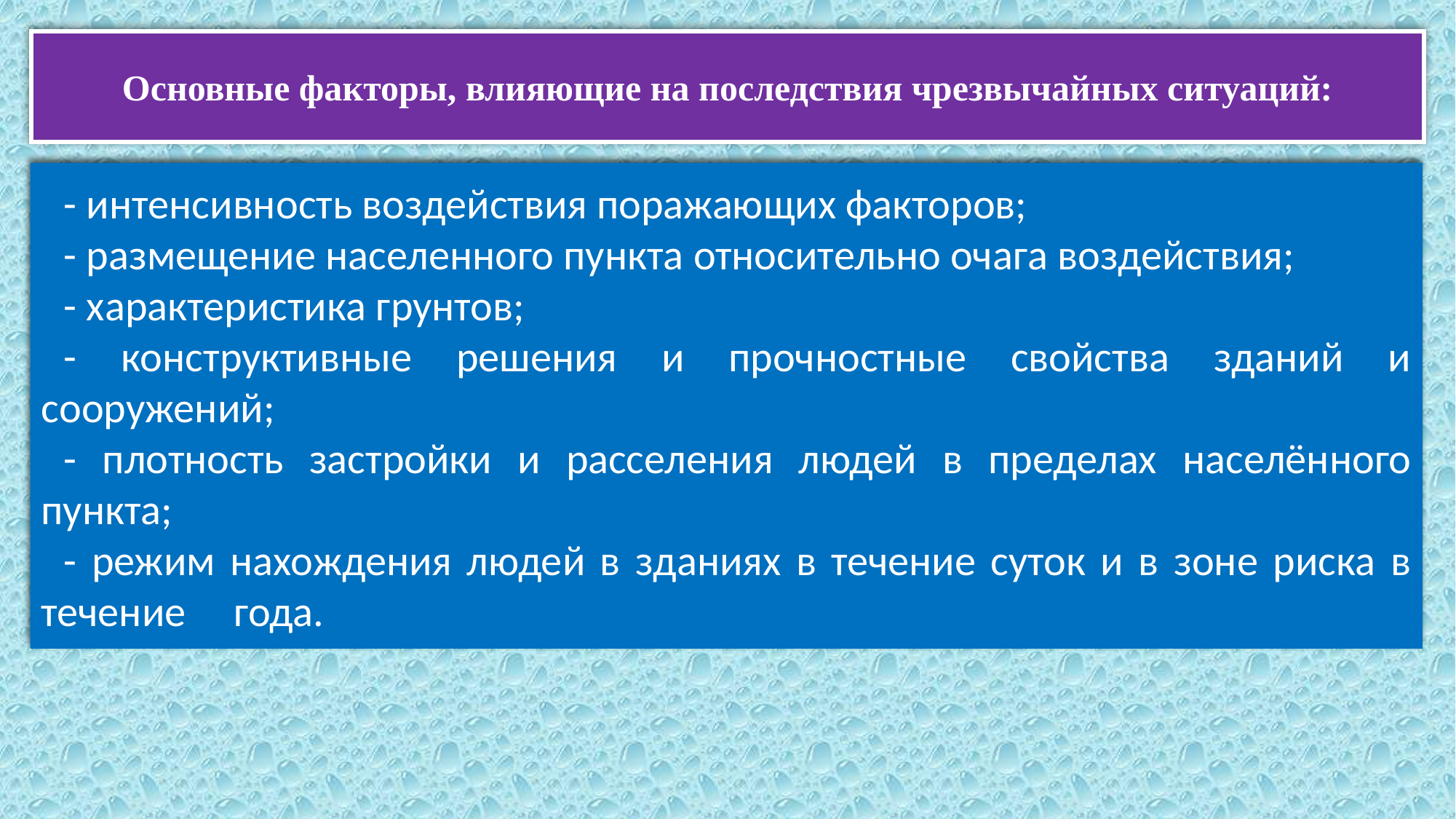

# Основные факторы, влияющие на последствия чрезвычайных ситуаций:
- интенсивность воздействия поражающих факторов;
- размещение населенного пункта относительно очага воздействия;
- характеристика грунтов;
- конструктивные решения и прочностные свойства зданий и сооружений;
- плотность застройки и расселения людей в пределах населённого пункта;
- режим нахождения людей в зданиях в течение суток и в зоне риска в течение     года.